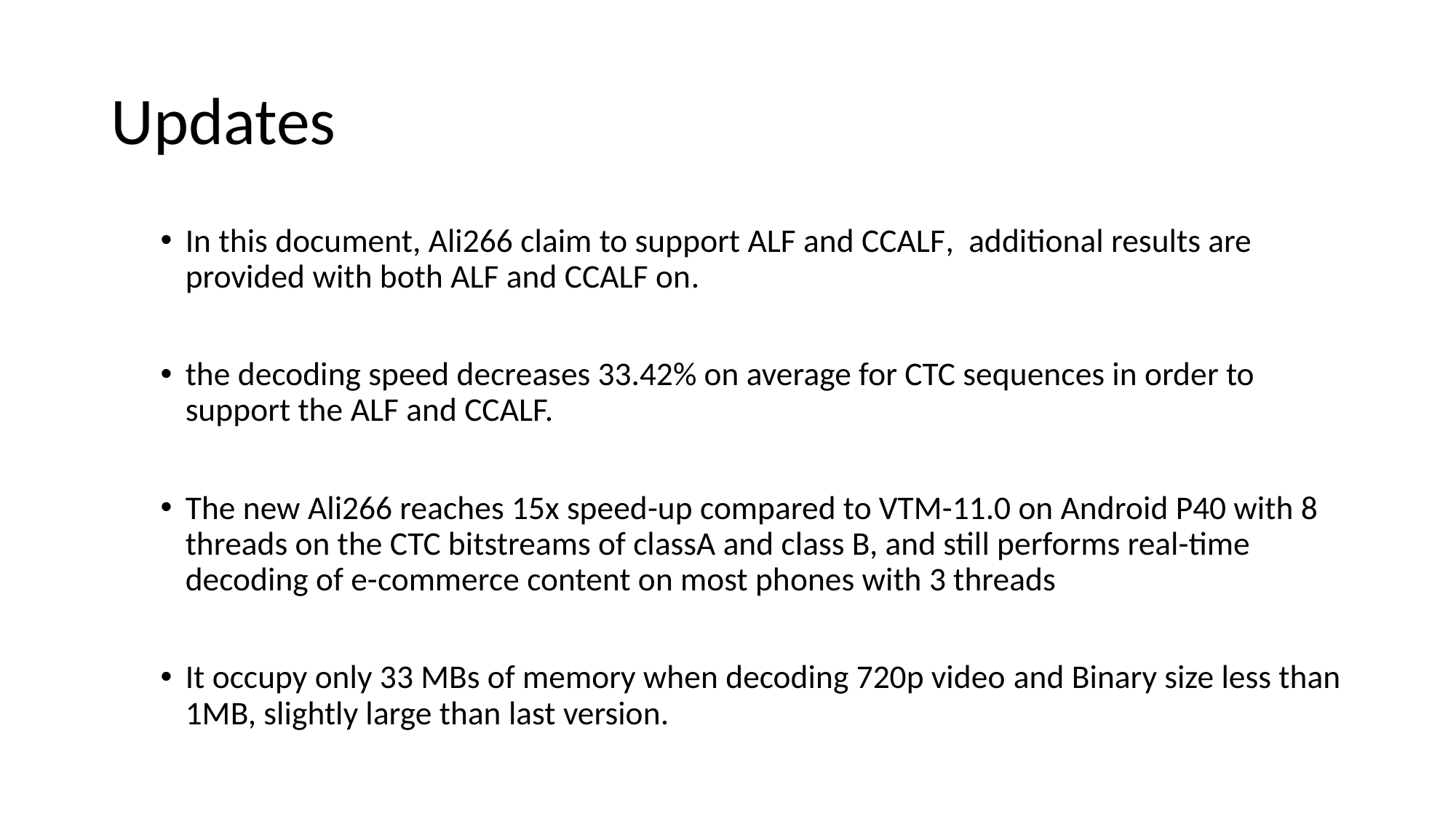

# Updates
In this document, Ali266 claim to support ALF and CCALF,  additional results are provided with both ALF and CCALF on.

the decoding speed decreases 33.42% on average for CTC sequences in order to support the ALF and CCALF.

The new Ali266 reaches 15x speed-up compared to VTM-11.0 on Android P40 with 8 threads on the CTC bitstreams of classA and class B, and still performs real-time decoding of e-commerce content on most phones with 3 threads

It occupy only 33 MBs of memory when decoding 720p video and Binary size less than 1MB, slightly large than last version.